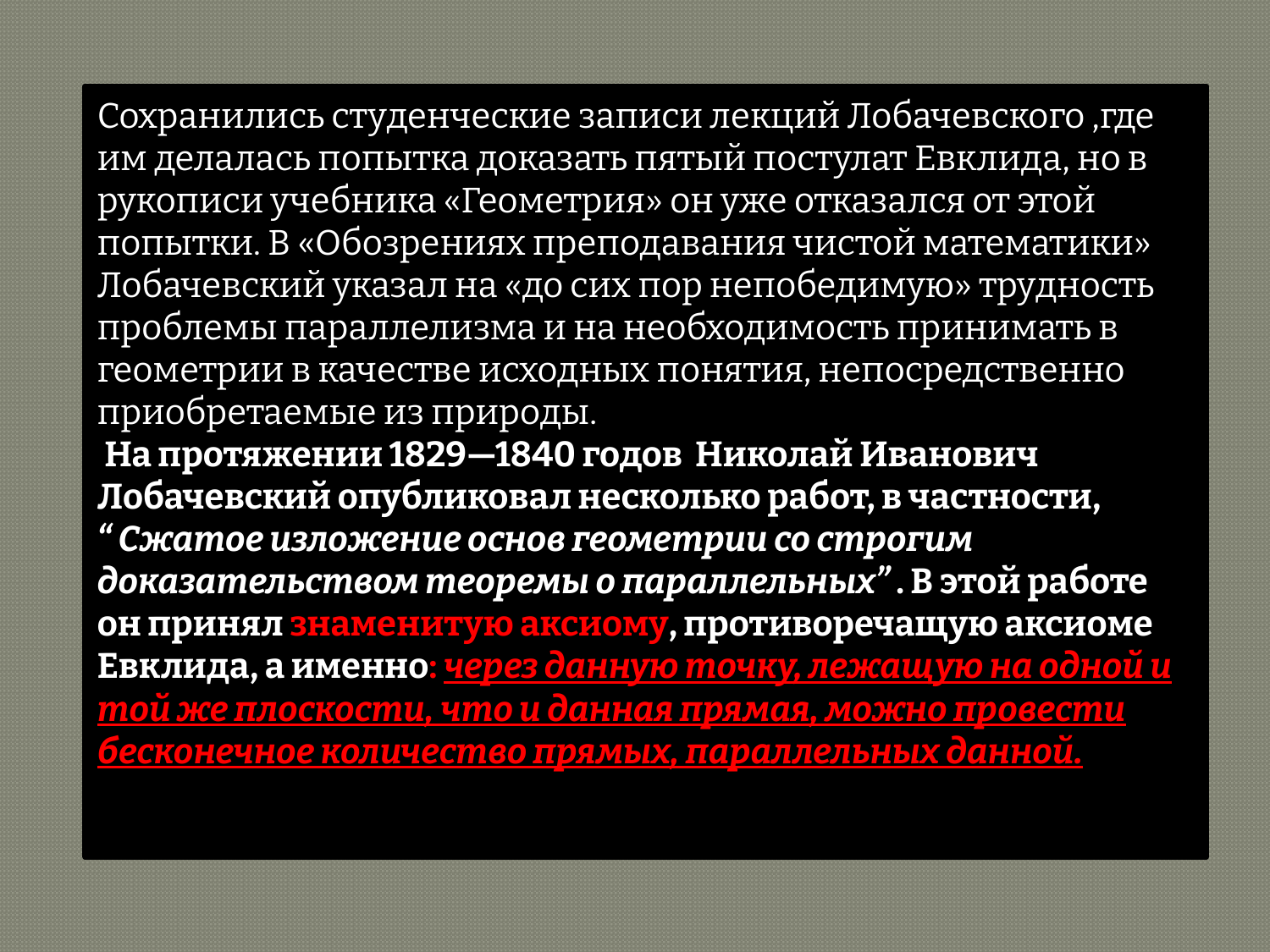

Сохранились студенческие записи лекций Лобачевского ,где им делалась попытка доказать пятый постулат Евклида, но в рукописи учебника «Геометрия» он уже отказался от этой попытки. В «Обозрениях преподавания чистой математики» Лобачевский указал на «до сих пор непобедимую» трудность проблемы параллелизма и на необходимость принимать в геометрии в качестве исходных понятия, непосредственно приобретаемые из природы.
 На протяжении 1829—1840 годов  Николай Иванович Лобачевский опубликовал несколько работ, в частности,
“ Сжатое изложение основ геометрии со строгим доказательством теоремы о параллельных” . В этой работе он принял знаменитую аксиому, противоречащую аксиоме Евклида, а именно: через данную точку, лежащую на одной и той же плоскости, что и данная прямая, можно провести бесконечное количество прямых, параллельных данной.